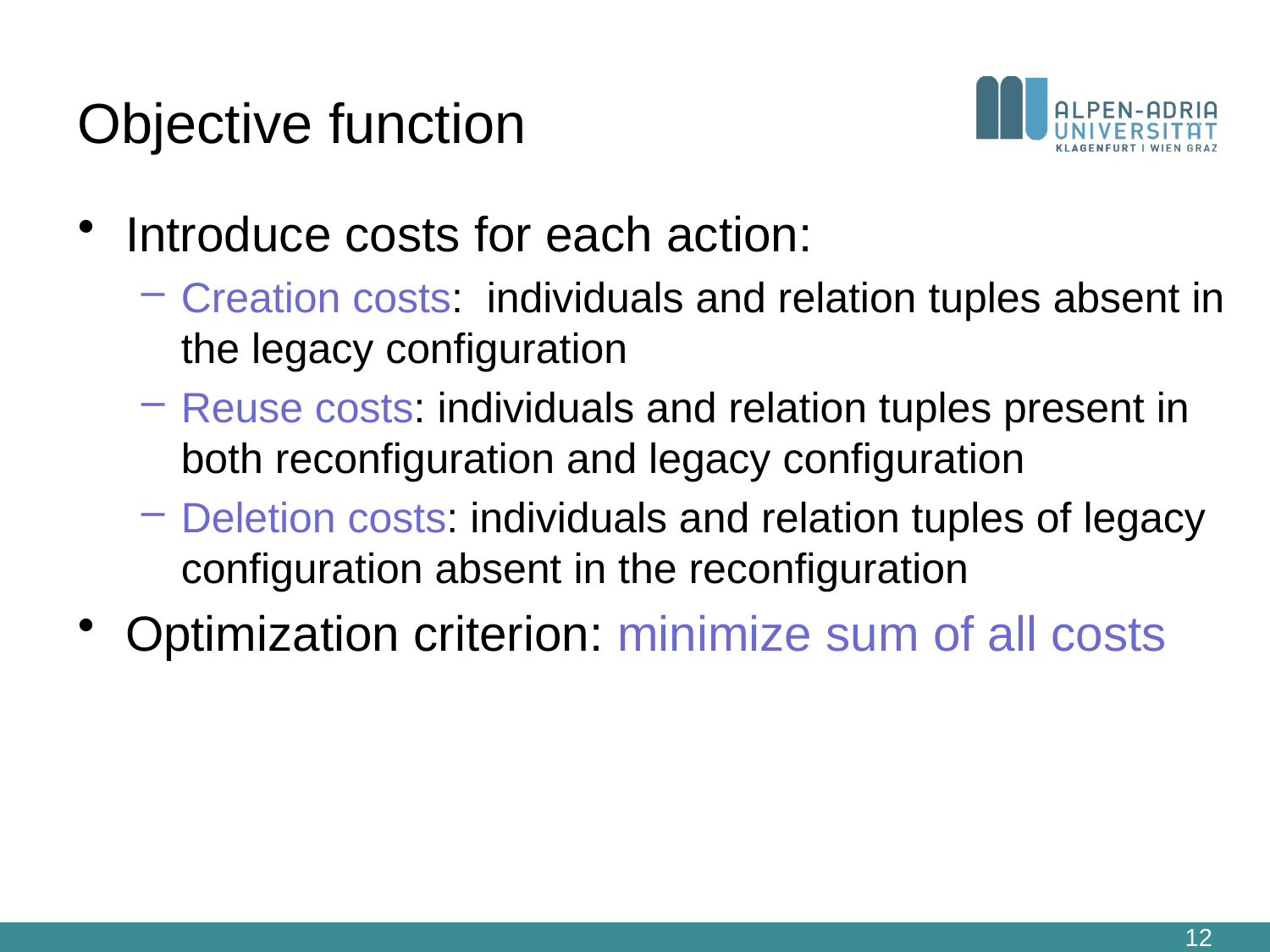

# Objective function
Introduce costs for each action:
Creation costs:  individuals and relation tuples absent in the legacy configuration
Reuse costs: individuals and relation tuples present in both reconfiguration and legacy configuration
Deletion costs: individuals and relation tuples of legacy configuration absent in the reconfiguration
Optimization criterion: minimize sum of all costs
12